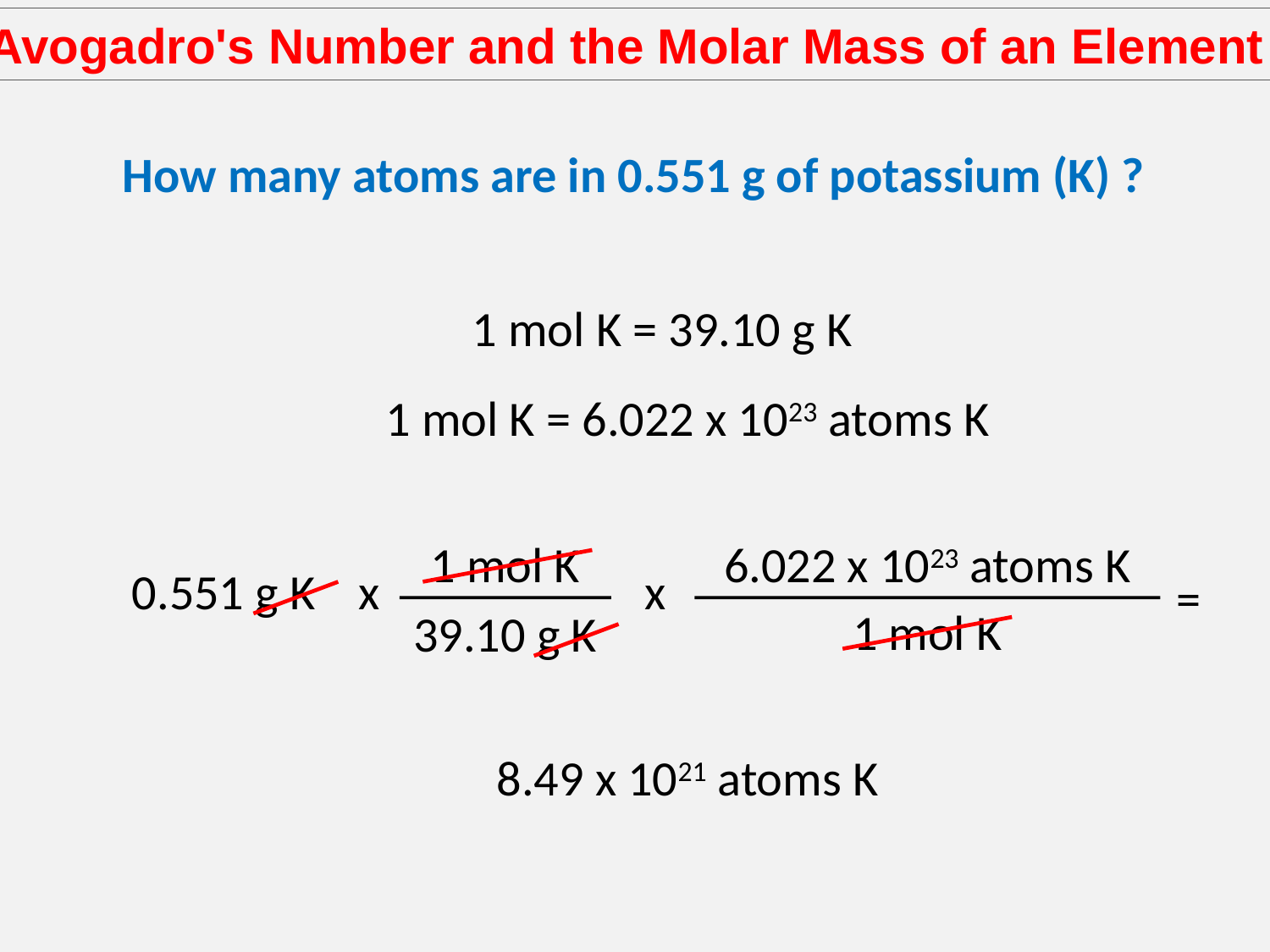

Avogadro's Number and the Molar Mass of an Element
How many atoms are in 0.551 g of potassium (K) ?
1 mol K = 39.10 g K
1 mol K = 6.022 x 1023 atoms K
1 mol K
x
39.10 g K

6.022 x 1023 atoms K
x
1 mol K

=

0.551 g K

8.49 x 1021 atoms K